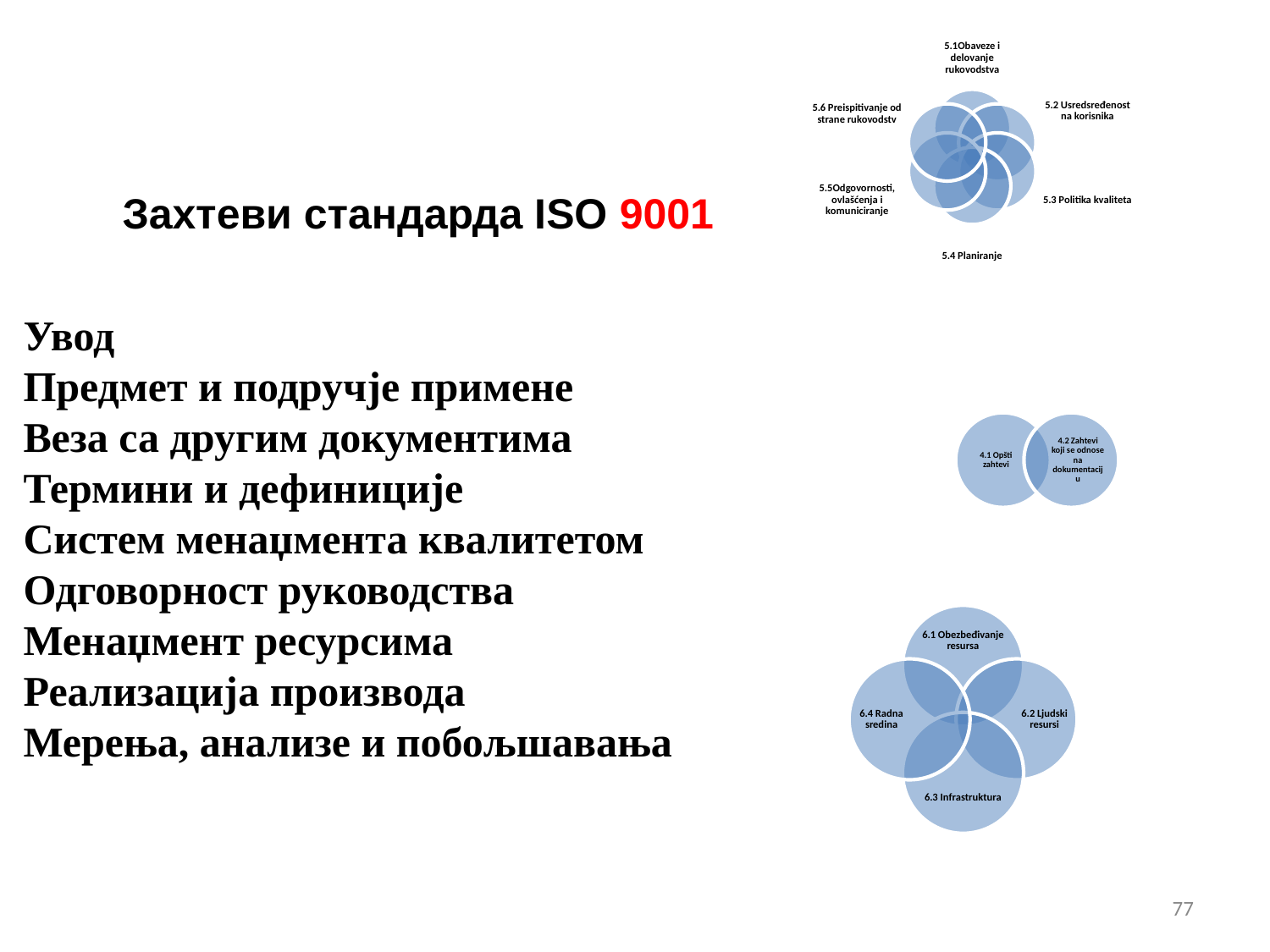

5.1Obaveze i delovanje rukovodstva

5.6 Preispitivanje od strane rukovodstv

5.2 Usredsređenost na korisnika

5.5Odgovornosti, ovlašćenja i komuniciranje

5.3 Politika kvaliteta

5.4 Planiranje
Захтеви стандарда ISO 9001

Увод
Предмет и подручје примене
Веза са другим документима
Термини и дефиниције
Систем менаџмента квалитетом
Одговорност руководства
Менаџмент ресурсима
Реализација производа
Мерења, анализе и побољшавања

4.1 Opšti zahtevi
4.2 Zahtevi koji se odnose na dokumentaciju

6.1 Obezbeđivanje resursa

6.4 Radna sredina
6.2 Ljudski resursi

6.3 Infrastruktura
77